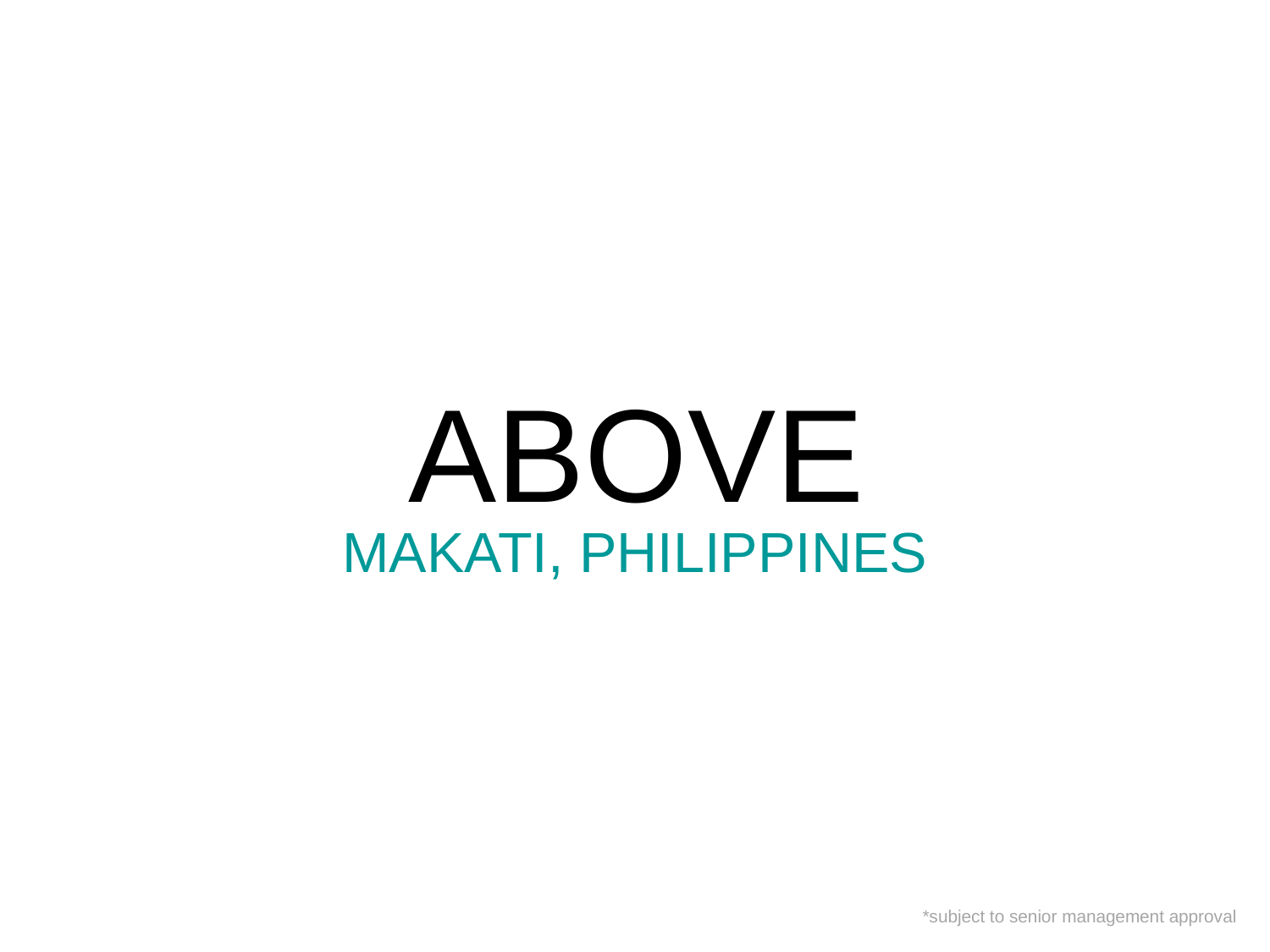

# makati, philippines
ABOVE
*subject to senior management approval